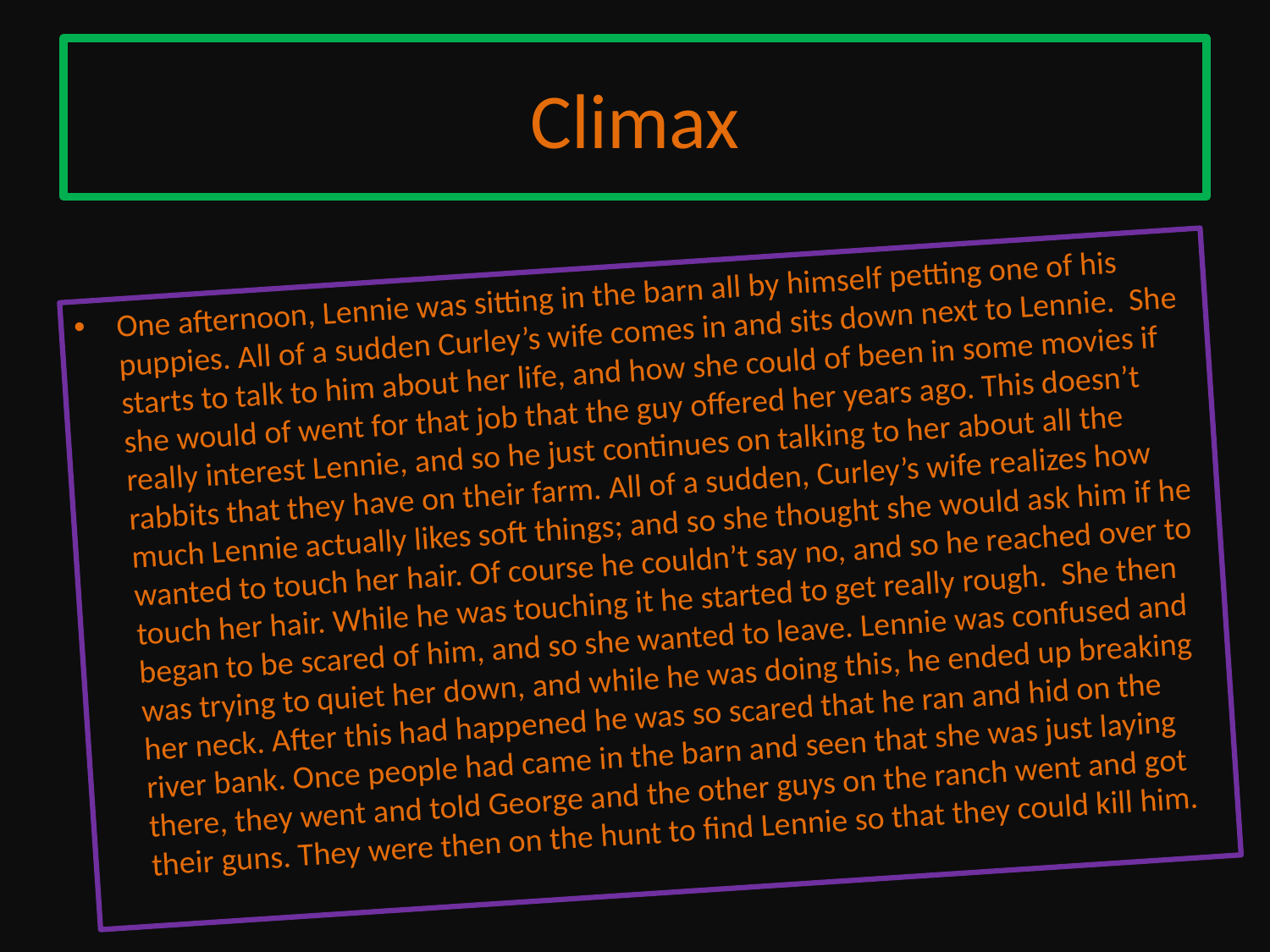

# Climax
One afternoon, Lennie was sitting in the barn all by himself petting one of his puppies. All of a sudden Curley’s wife comes in and sits down next to Lennie.  She starts to talk to him about her life, and how she could of been in some movies if she would of went for that job that the guy offered her years ago. This doesn’t really interest Lennie, and so he just continues on talking to her about all the rabbits that they have on their farm. All of a sudden, Curley’s wife realizes how much Lennie actually likes soft things; and so she thought she would ask him if he wanted to touch her hair. Of course he couldn’t say no, and so he reached over to touch her hair. While he was touching it he started to get really rough.  She then began to be scared of him, and so she wanted to leave. Lennie was confused and was trying to quiet her down, and while he was doing this, he ended up breaking her neck. After this had happened he was so scared that he ran and hid on the river bank. Once people had came in the barn and seen that she was just laying there, they went and told George and the other guys on the ranch went and got their guns. They were then on the hunt to find Lennie so that they could kill him.